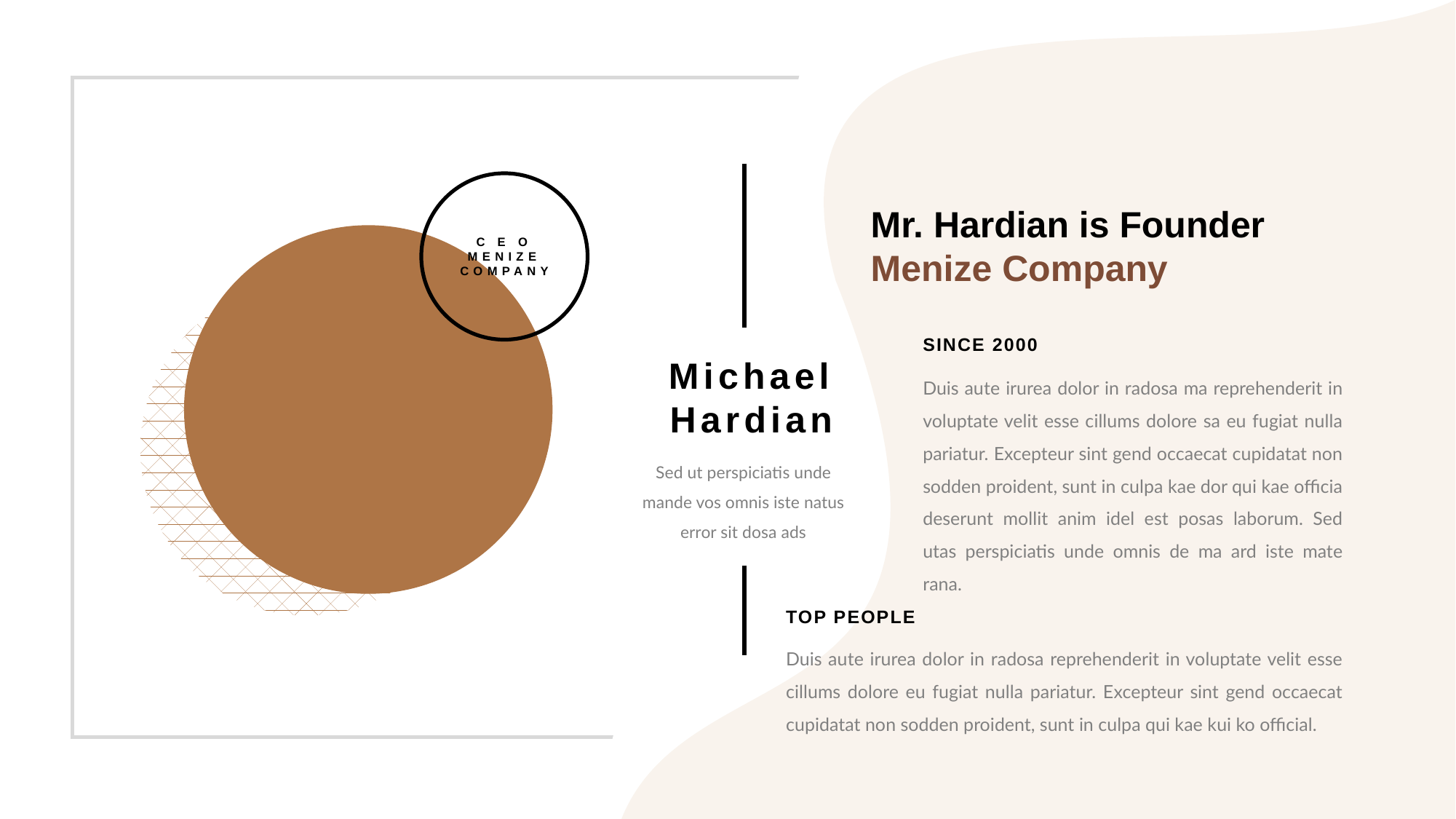

C E O MENIZE COMPANY
Mr. Hardian is Founder Menize Company

SINCE 2000
Michael Hardian
Duis aute irurea dolor in radosa ma reprehenderit in voluptate velit esse cillums dolore sa eu fugiat nulla pariatur. Excepteur sint gend occaecat cupidatat non sodden proident, sunt in culpa kae dor qui kae officia deserunt mollit anim idel est posas laborum. Sed utas perspiciatis unde omnis de ma ard iste mate rana.
Sed ut perspiciatis unde mande vos omnis iste natus error sit dosa ads
TOP PEOPLE
Duis aute irurea dolor in radosa reprehenderit in voluptate velit esse cillums dolore eu fugiat nulla pariatur. Excepteur sint gend occaecat cupidatat non sodden proident, sunt in culpa qui kae kui ko official.